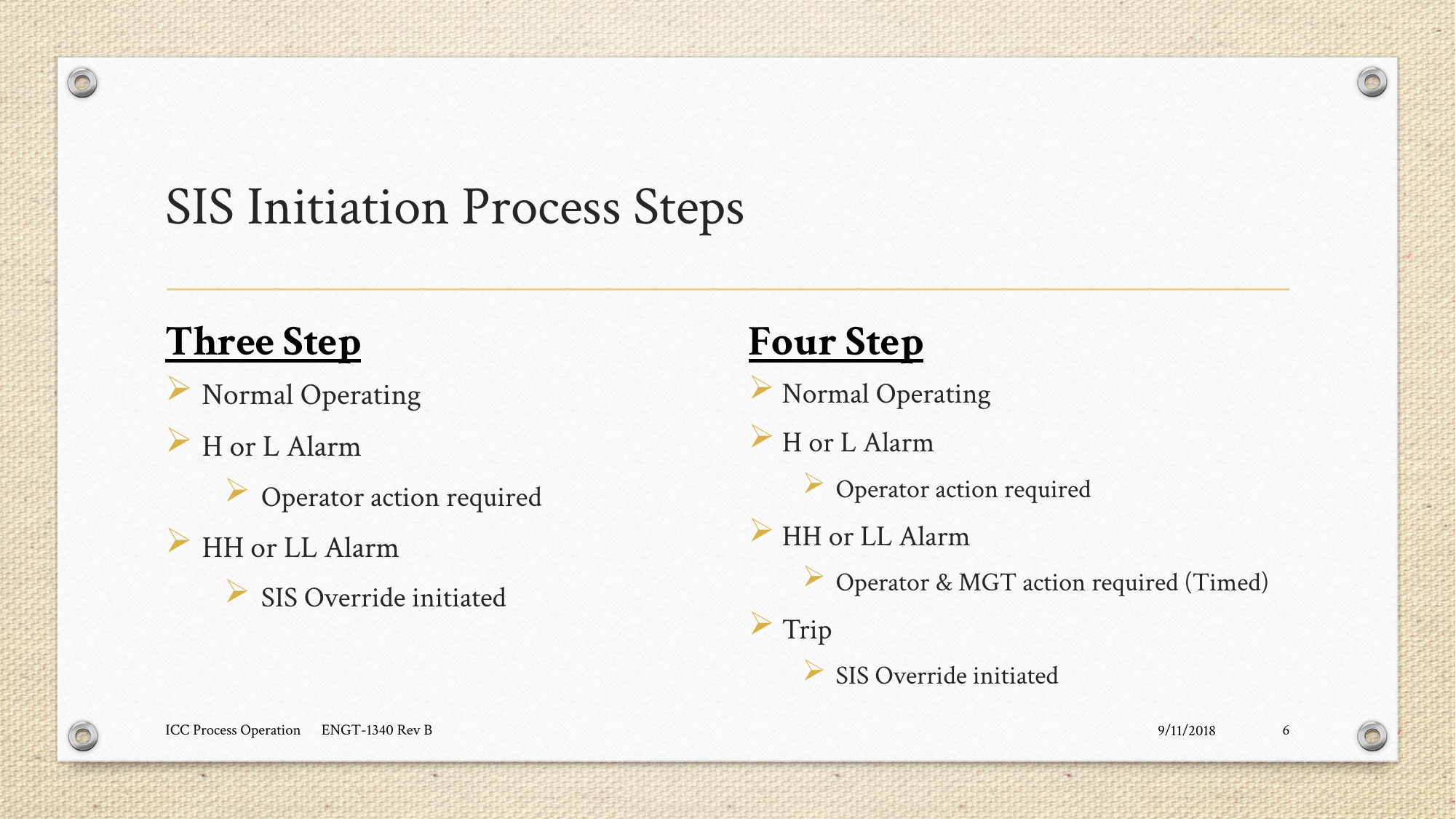

# SIS Initiation Process Steps
Three Step
Four Step
Normal Operating
H or L Alarm
Operator action required
HH or LL Alarm
SIS Override initiated
Normal Operating
H or L Alarm
Operator action required
HH or LL Alarm
Operator & MGT action required (Timed)
Trip
SIS Override initiated

ICC Process Operation      ENGT-1340 Rev B
9/11/2018
6